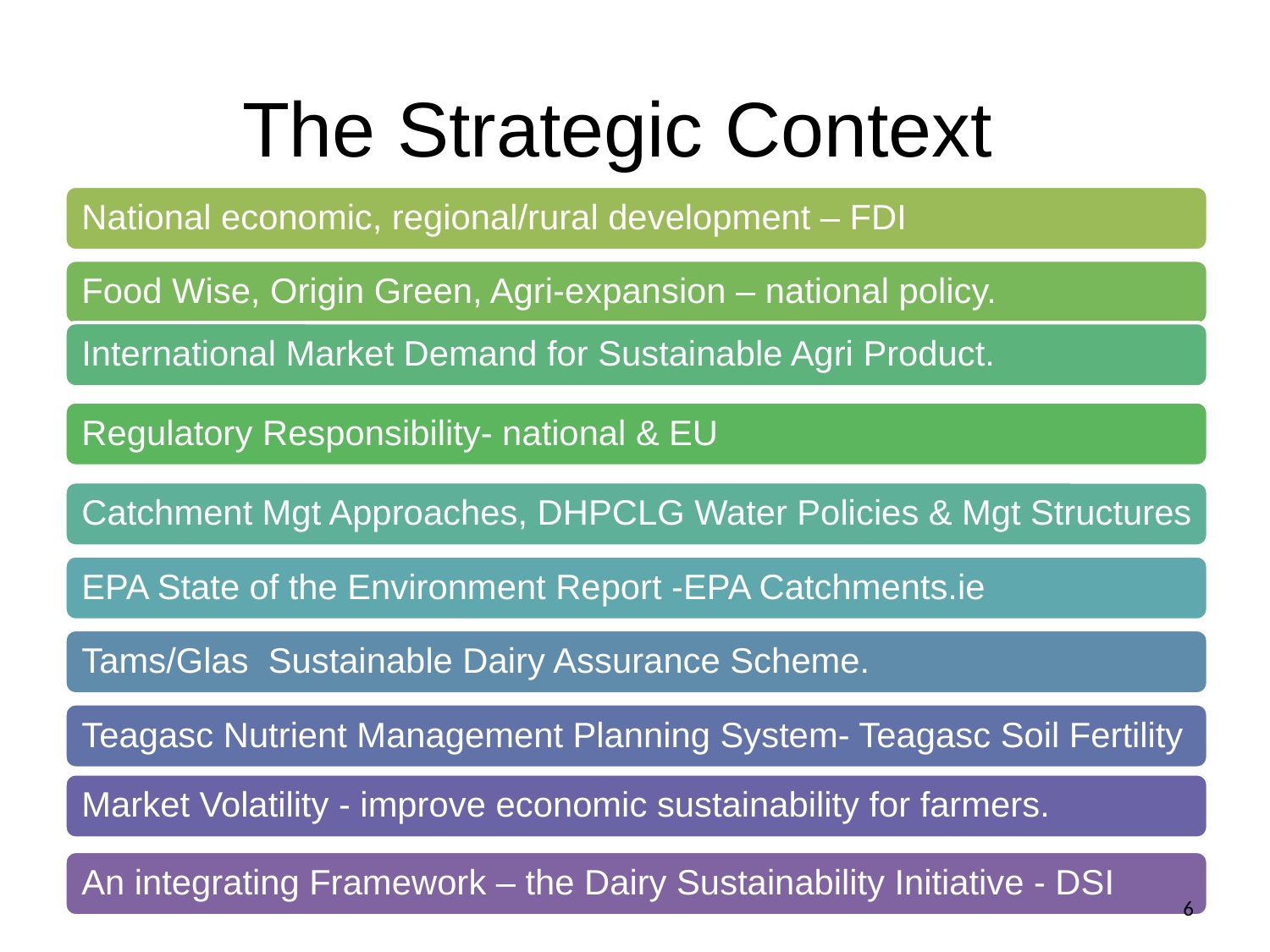

# The Strategic Context
National economic, regional/rural development – FDI
Food Wise, Origin Green, Agri-expansion – national policy.
Regulatory Responsibility- national & EU
International Market Demand for Sustainable Agri Product.
Catchment Mgt Approaches, DHPCLG Water Policies & Mgt Structures
EPA State of the Environment Report -EPA Catchments.ie
Tams/Glas  Sustainable Dairy Assurance Scheme.
Teagasc Nutrient Management Planning System- Teagasc Soil Fertility
Market Volatility - improve economic sustainability for farmers.
An integrating Framework – the Dairy Sustainability Initiative - DSI
6